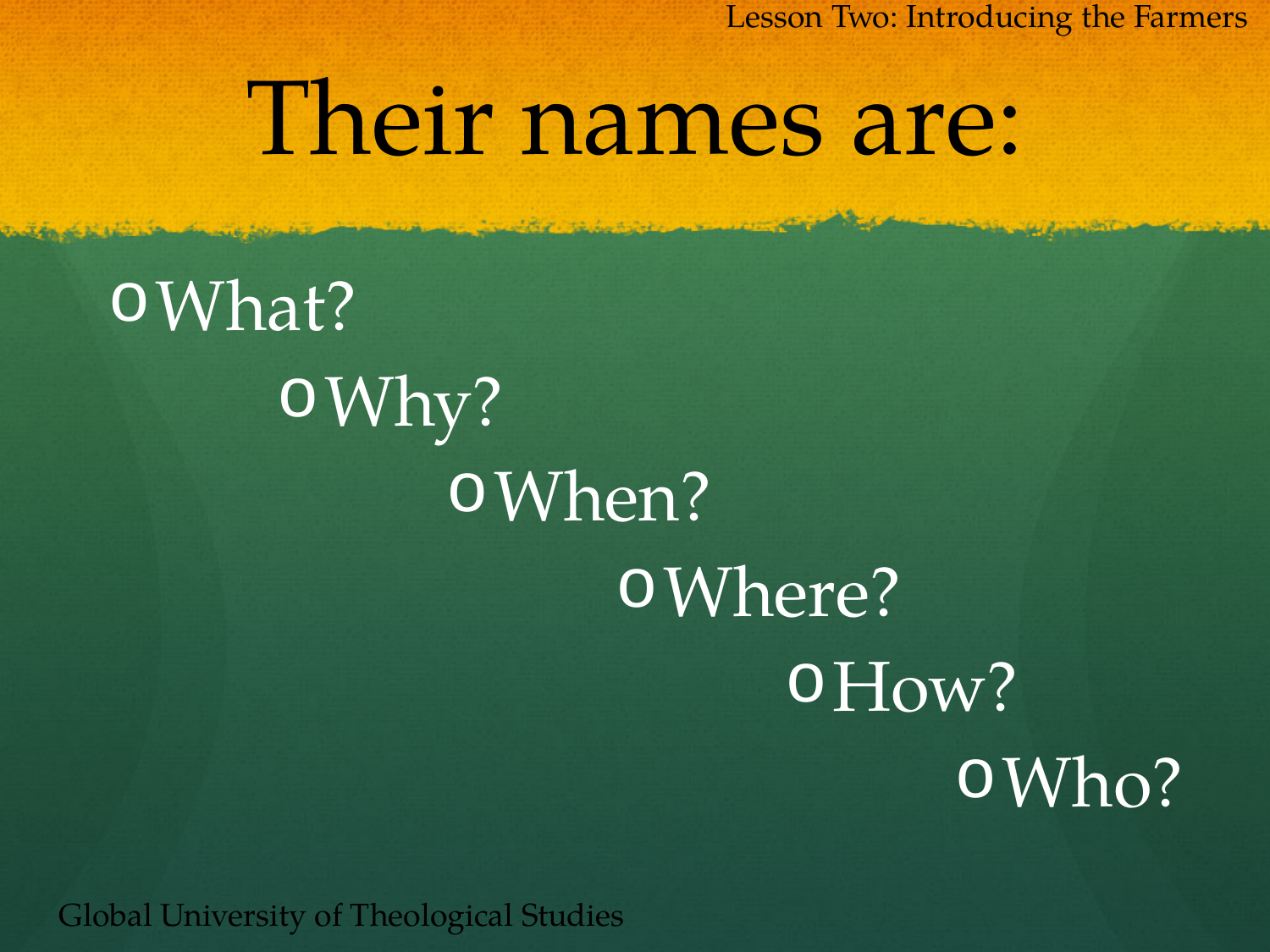

Lesson Two: Introducing the Farmers

Their names are:
What?
Why?
When?
Where?
How?
Who?
Global University of Theological Studies